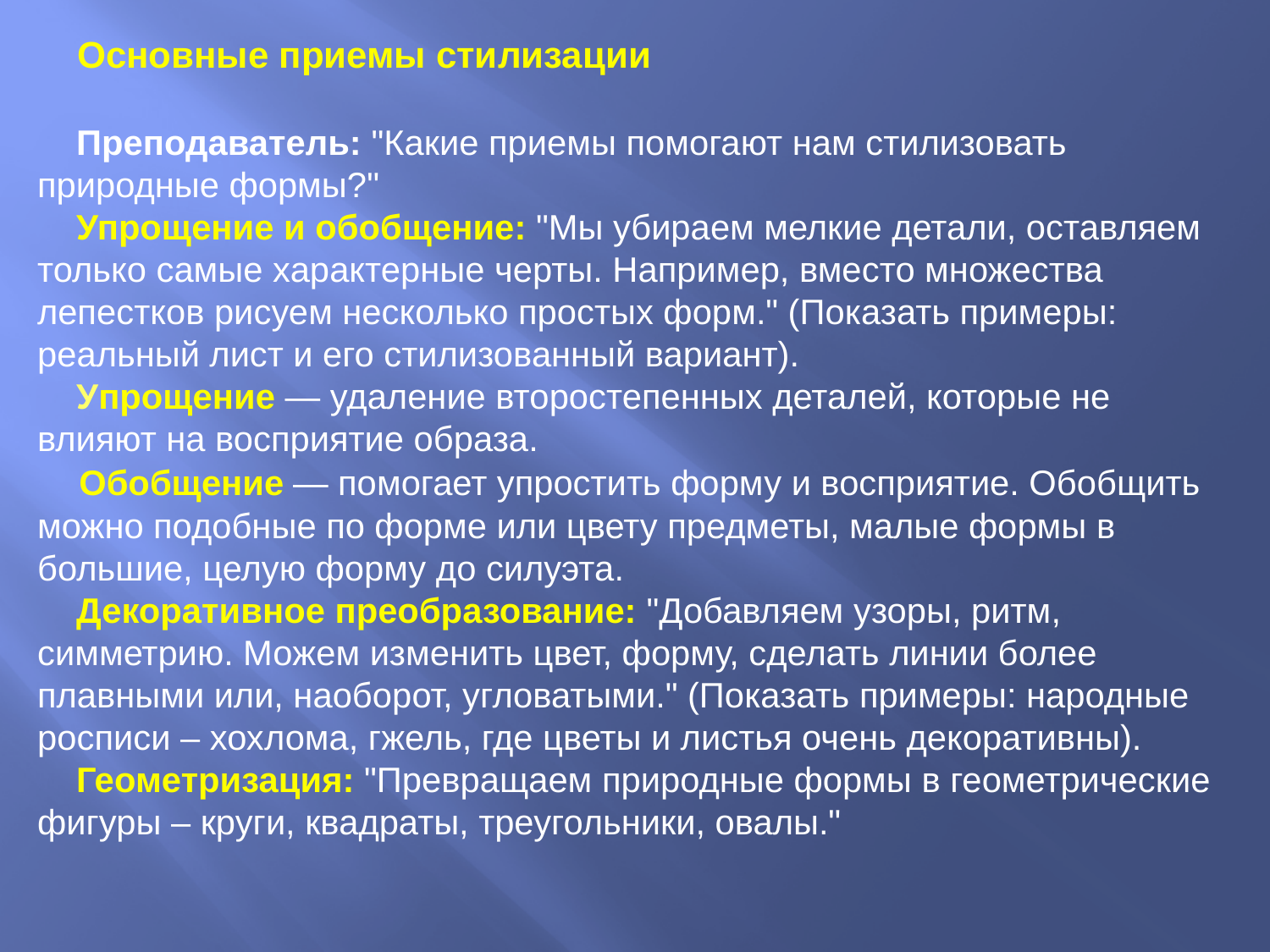

Основные приемы стилизации

    Преподаватель: "Какие приемы помогают нам стилизовать природные формы?"
    Упрощение и обобщение: "Мы убираем мелкие детали, оставляем только самые характерные черты. Например, вместо множества лепестков рисуем несколько простых форм." (Показать примеры: реальный лист и его стилизованный вариант).
    Упрощение — удаление второстепенных деталей, которые не влияют на восприятие образа.
    Обобщение — помогает упростить форму и восприятие. Обобщить можно подобные по форме или цвету предметы, малые формы в большие, целую форму до силуэта.
    Декоративное преобразование: "Добавляем узоры, ритм, симметрию. Можем изменить цвет, форму, сделать линии более плавными или, наоборот, угловатыми." (Показать примеры: народные росписи – хохлома, гжель, где цветы и листья очень декоративны).
    Геометризация: "Превращаем природные формы в геометрические фигуры – круги, квадраты, треугольники, овалы."